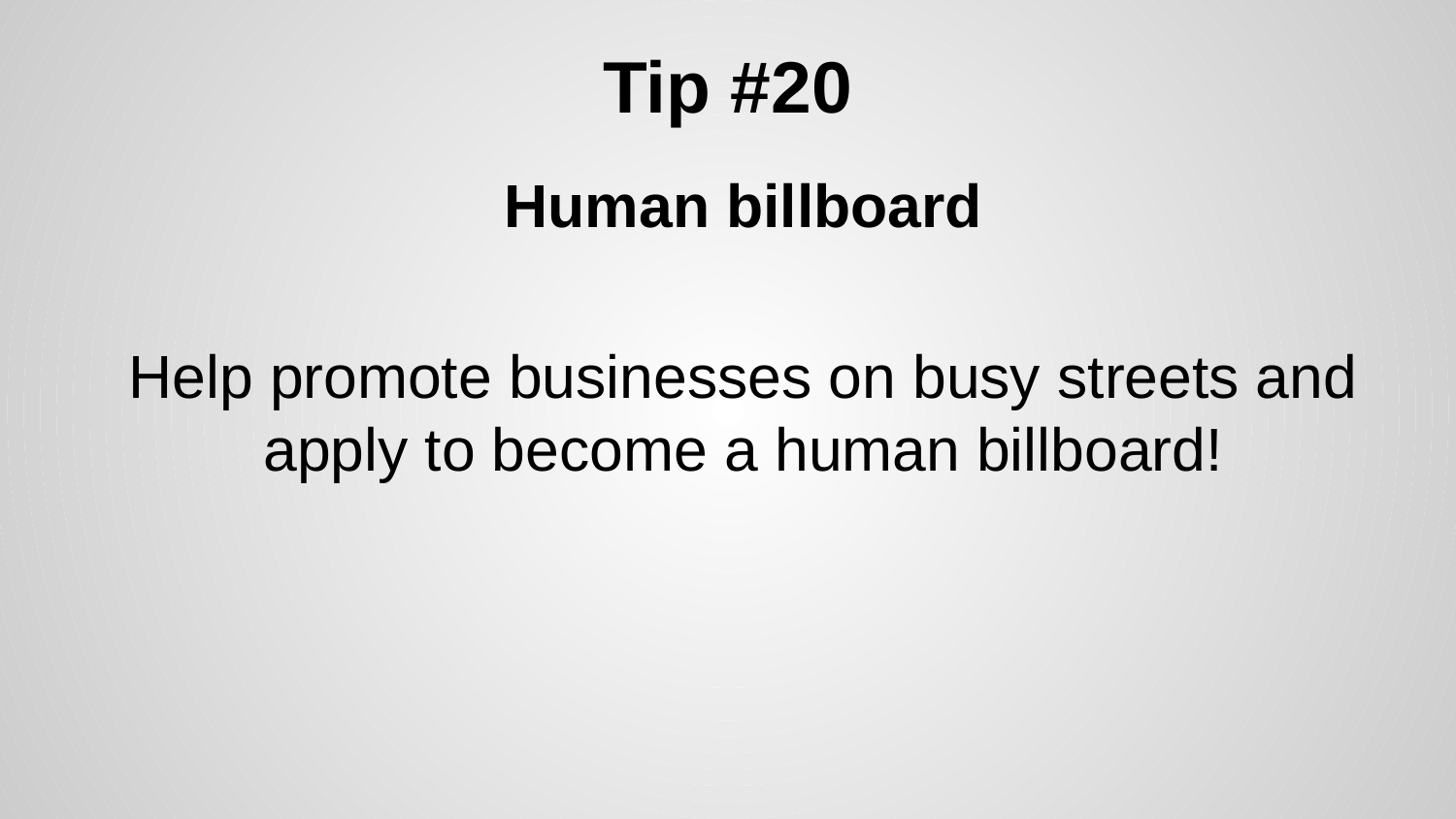

# Tip #20

Human billboard

Help promote businesses on busy streets and apply to become a human billboard!